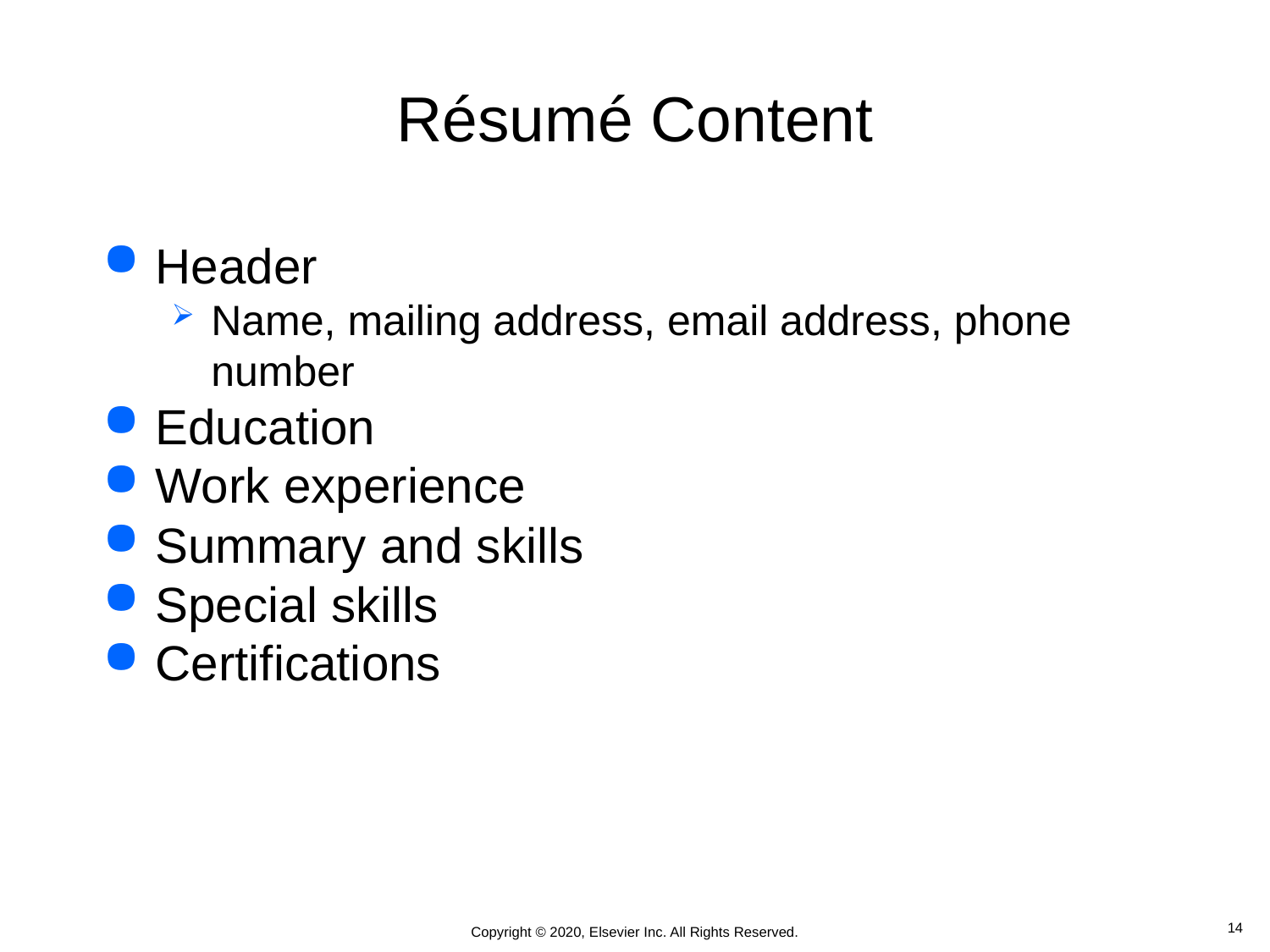

# Résumé Content
Header
Name, mailing address, email address, phone number
Education
Work experience
Summary and skills
Special skills
Certifications
 14